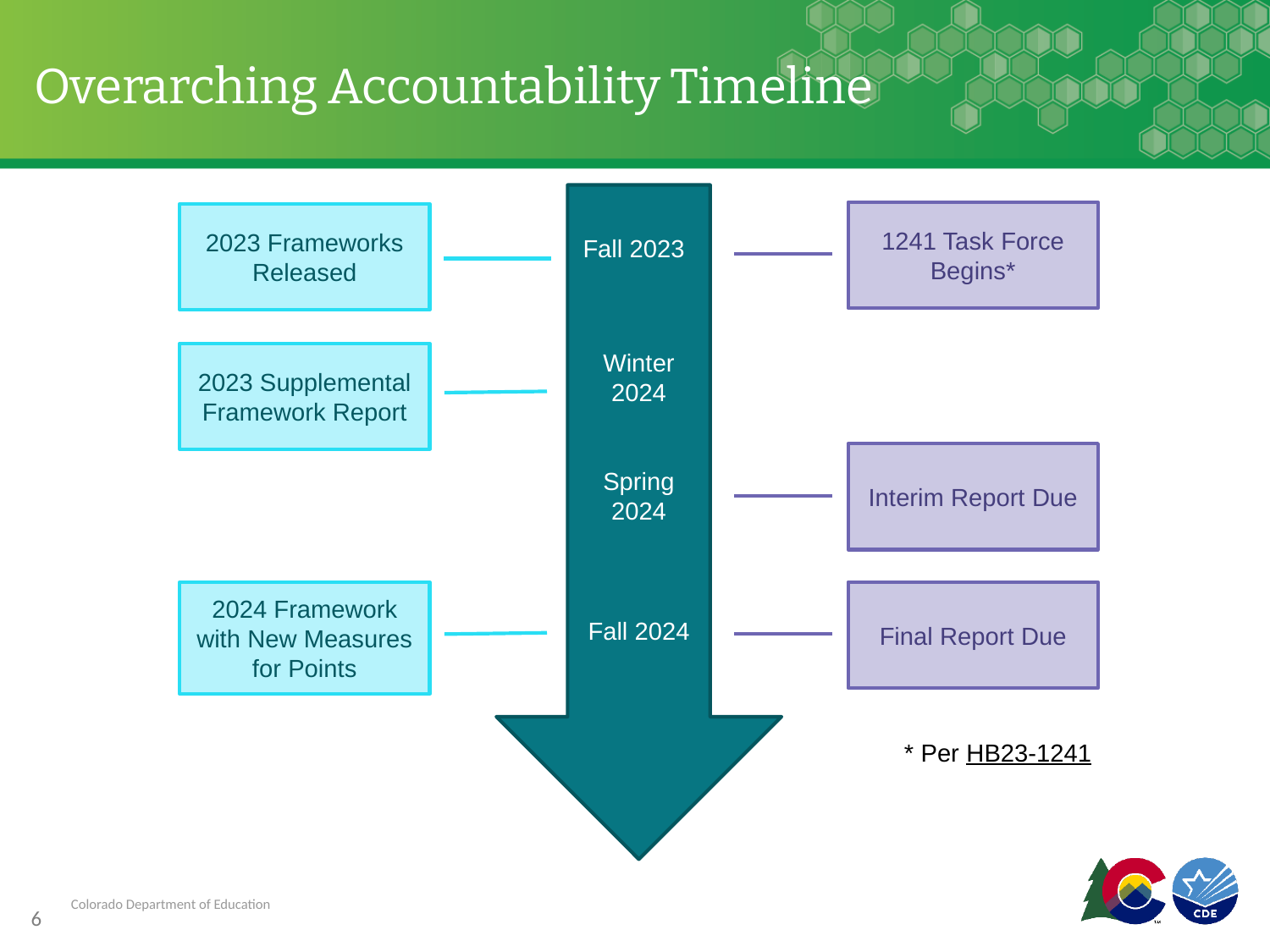

# Overarching Accountability Timeline

1241 Task Force Begins*
2023 Frameworks Released
Fall 2023
Winter 2024
2023 Supplemental Framework Report
Interim Report Due
Spring 2024
2024 Framework with New Measures for Points
Final Report Due
Fall 2024
* Per HB23-1241
6